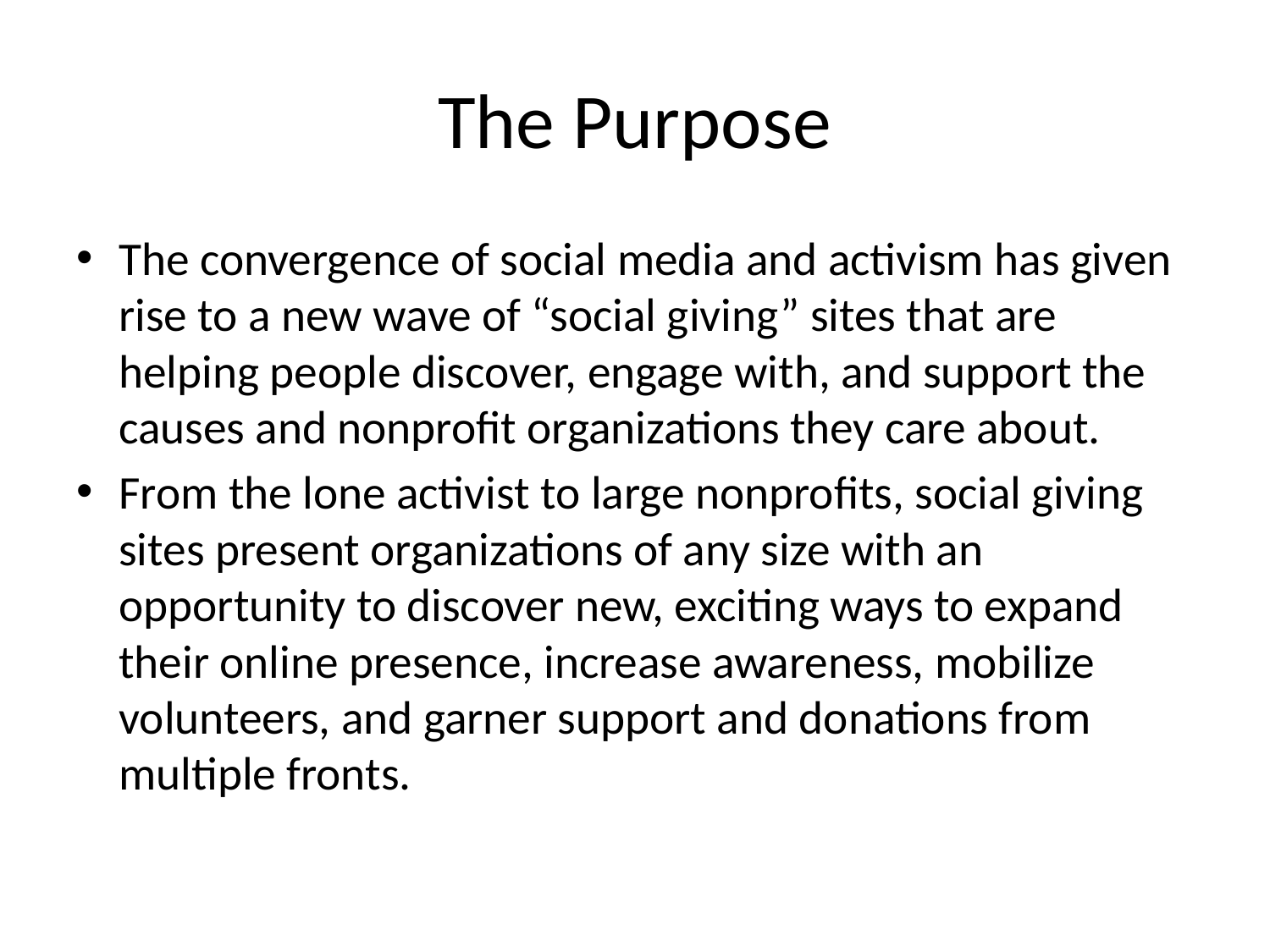

# The Purpose
The convergence of social media and activism has given rise to a new wave of “social giving” sites that are helping people discover, engage with, and support the causes and nonprofit organizations they care about.
From the lone activist to large nonprofits, social giving sites present organizations of any size with an opportunity to discover new, exciting ways to expand their online presence, increase awareness, mobilize volunteers, and garner support and donations from multiple fronts.